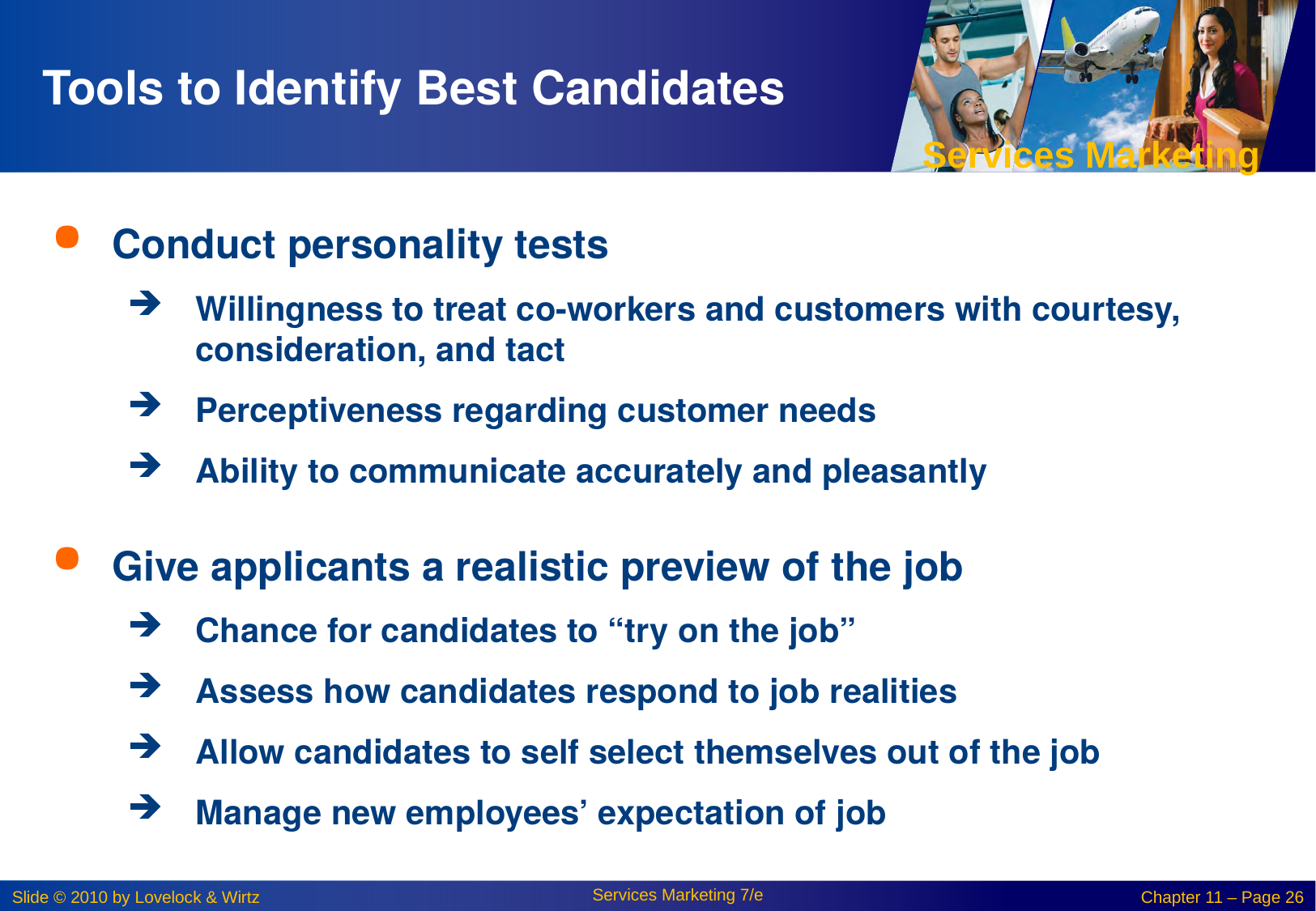

# Tools to Identify Best Candidates
Conduct personality tests
Willingness to treat co-workers and customers with courtesy,  consideration, and tact
Perceptiveness regarding customer needs
Ability to communicate accurately and pleasantly
Give applicants a realistic preview of the job
Chance for candidates to “try on the job”
Assess how candidates respond to job realities
Allow candidates to self select themselves out of the job
Manage new employees’ expectation of job